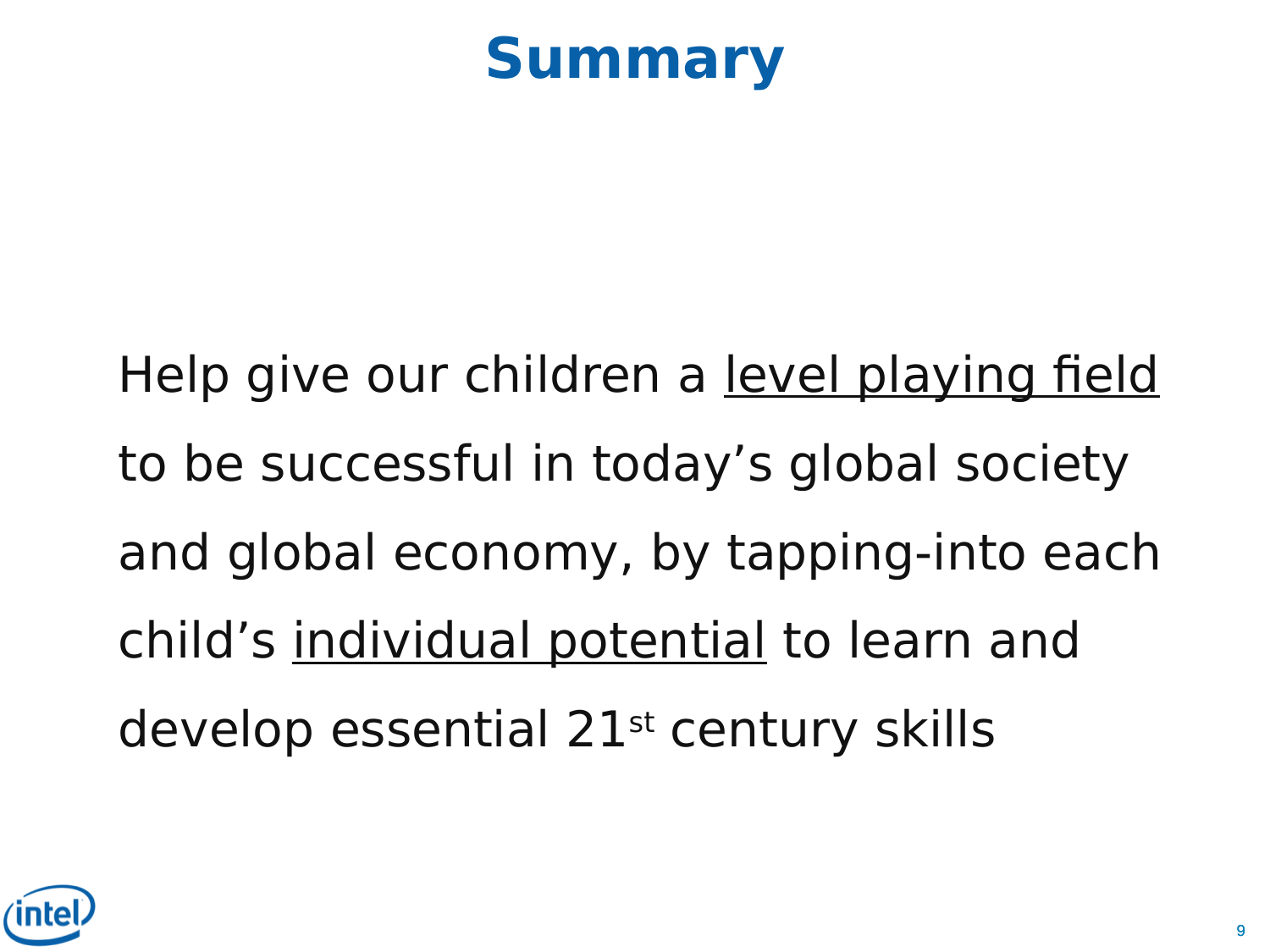

# Summary
Help give our children a level playing field to be successful in today’s global society and global economy, by tapping-into each child’s individual potential to learn and develop essential 21st century skills